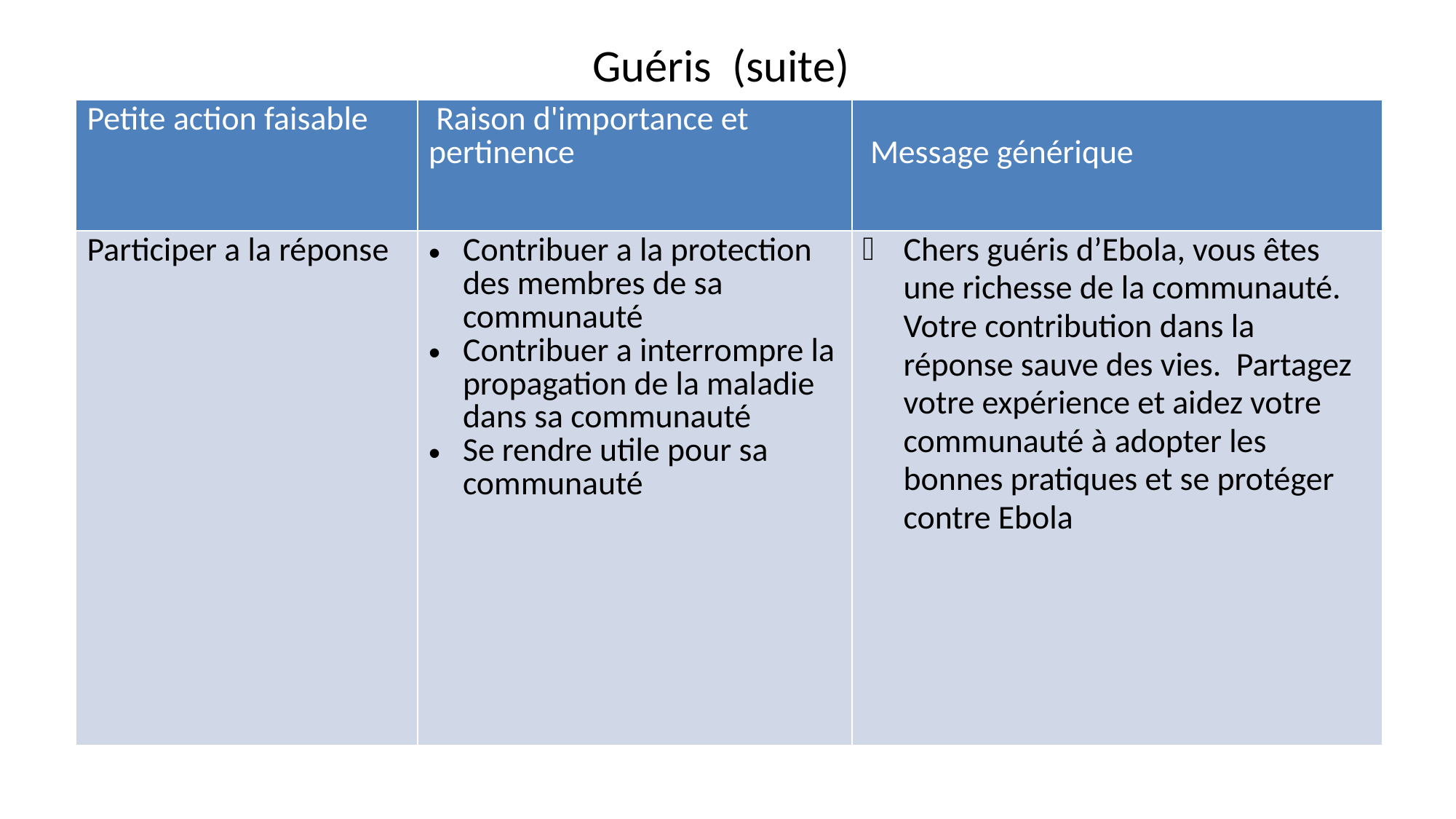

# Guéris  (suite)
| Petite action faisable | Raison d'importance et pertinence | Message générique |
| --- | --- | --- |
| Participer a la réponse | Contribuer a la protection des membres de sa communauté Contribuer a interrompre la propagation de la maladie dans sa communauté Se rendre utile pour sa communauté | Chers guéris d’Ebola, vous êtes une richesse de la communauté. Votre contribution dans la réponse sauve des vies. Partagez votre expérience et aidez votre communauté à adopter les bonnes pratiques et se protéger contre Ebola |